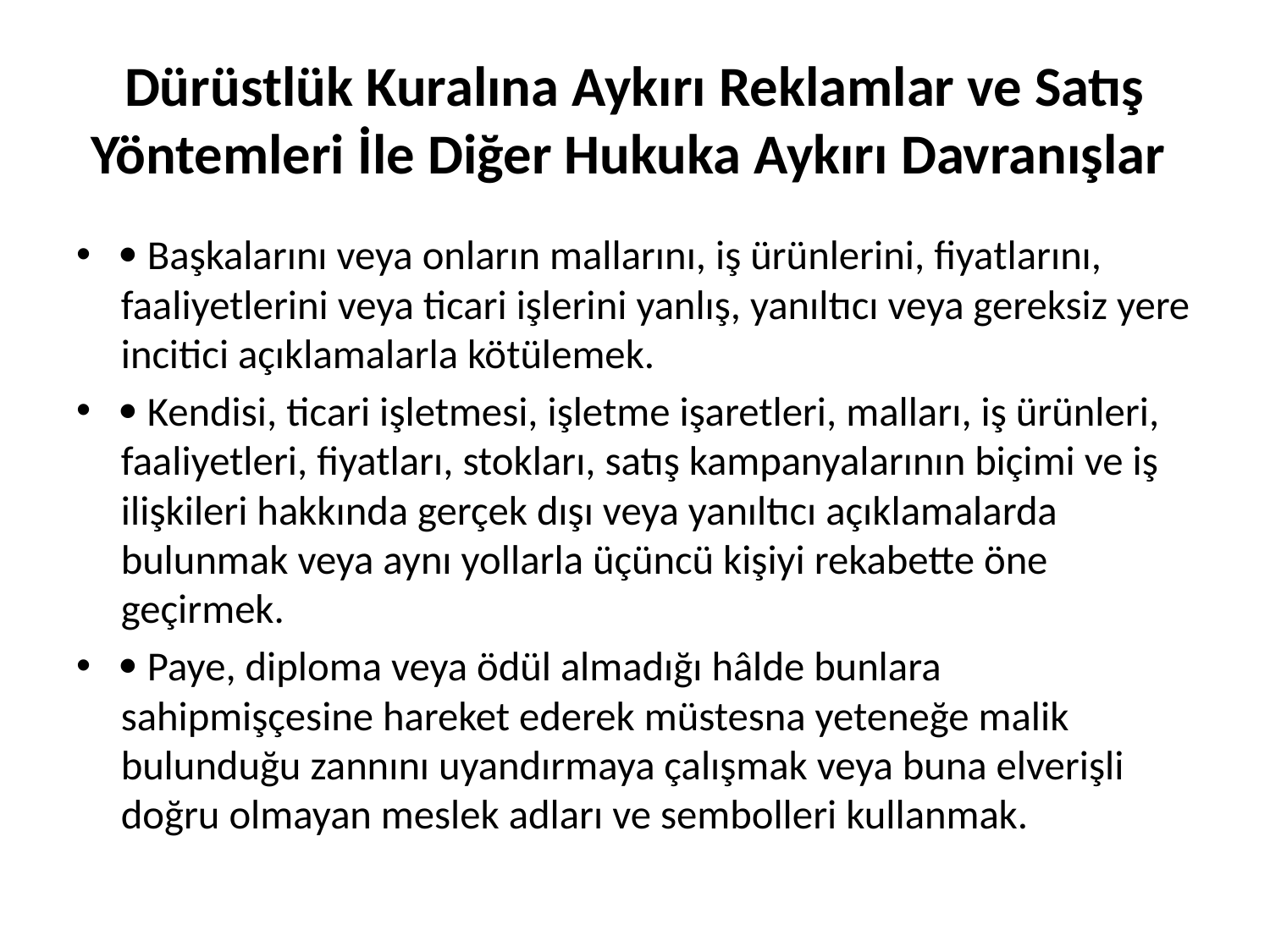

# Dürüstlük Kuralına Aykırı Reklamlar ve Satış Yöntemleri İle Diğer Hukuka Aykırı Davranışlar
• Başkalarını veya onların mallarını, iş ürünlerini, fiyatlarını, faaliyetlerini veya ticari işlerini yanlış, yanıltıcı veya gereksiz yere incitici açıklamalarla kötülemek.
• Kendisi, ticari işletmesi, işletme işaretleri, malları, iş ürünleri, faaliyetleri, fiyatları, stokları, satış kampanyalarının biçimi ve iş ilişkileri hakkında gerçek dışı veya yanıltıcı açıklamalarda bulunmak veya aynı yollarla üçüncü kişiyi rekabette öne geçirmek.
• Paye, diploma veya ödül almadığı hâlde bunlara sahipmişçesine hareket ederek müstesna yeteneğe malik bulunduğu zannını uyandırmaya çalışmak veya buna elverişli doğru olmayan meslek adları ve sembolleri kullanmak.